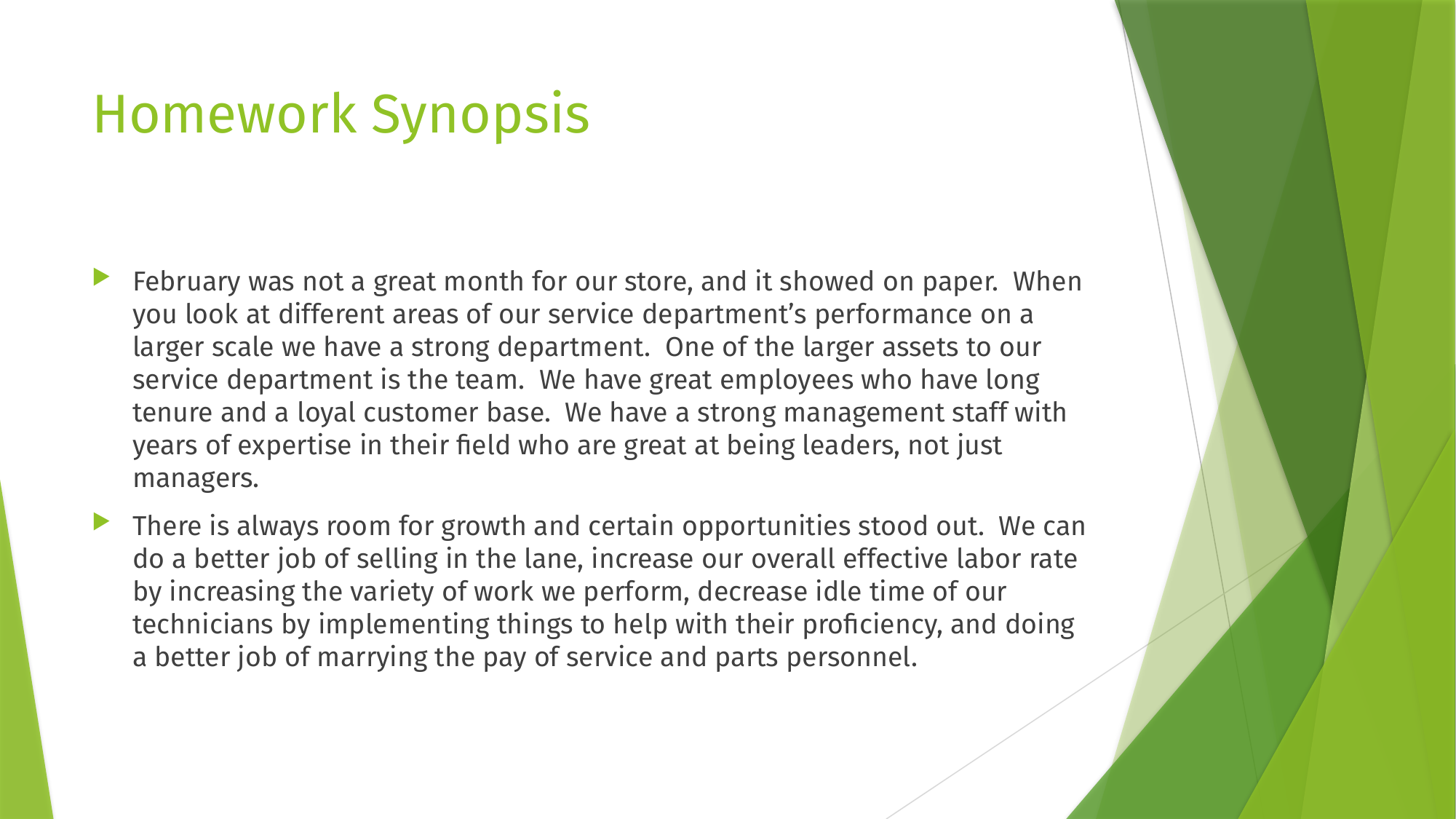

# Homework Synopsis
February was not a great month for our store, and it showed on paper.  When you look at different areas of our service department’s performance on a larger scale we have a strong department.  One of the larger assets to our service department is the team.  We have great employees who have long tenure and a loyal customer base.  We have a strong management staff with years of expertise in their field who are great at being leaders, not just managers.
There is always room for growth and certain opportunities stood out.  We can do a better job of selling in the lane, increase our overall effective labor rate by increasing the variety of work we perform, decrease idle time of our technicians by implementing things to help with their proficiency, and doing a better job of marrying the pay of service and parts personnel.